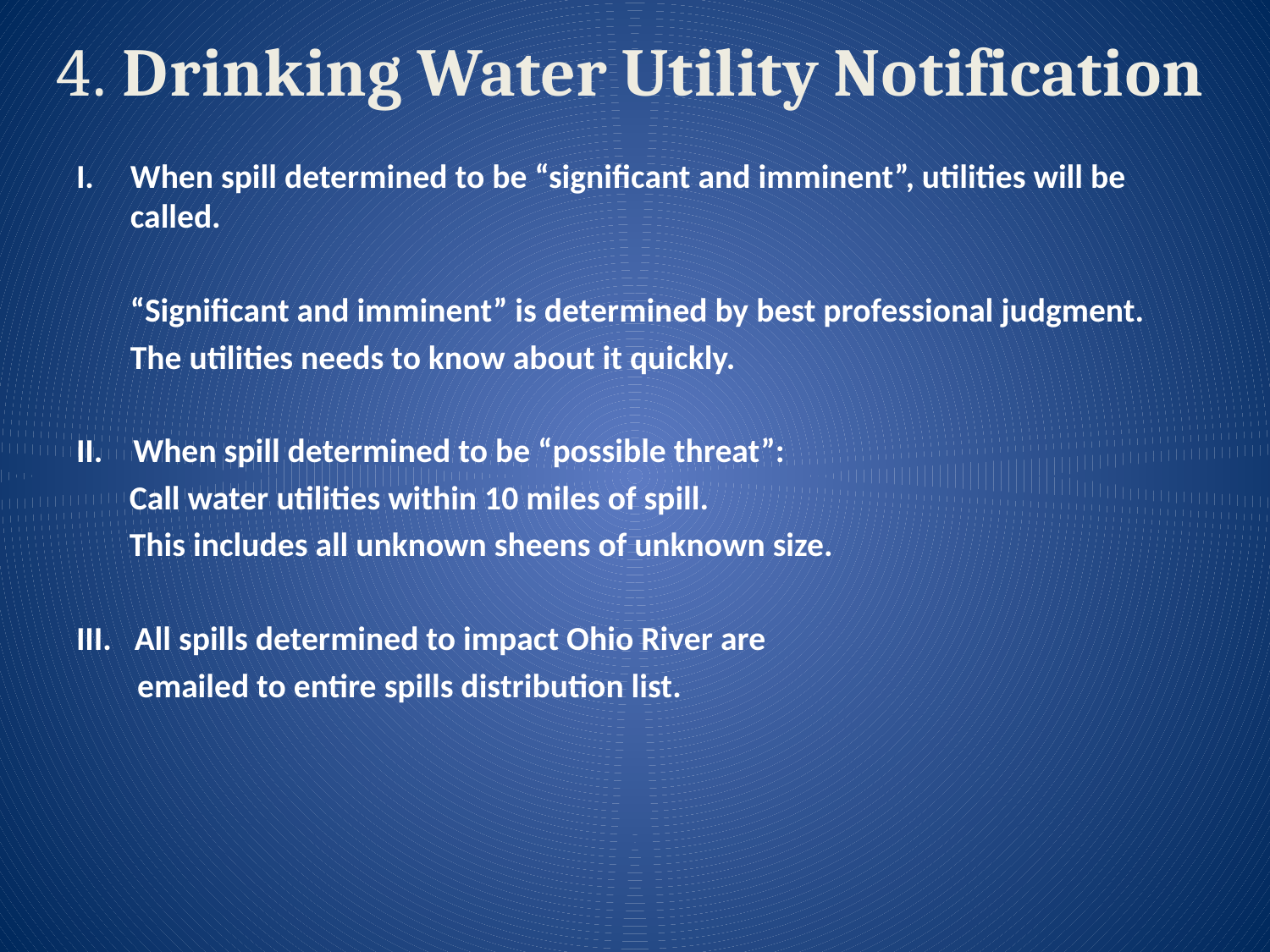

# 4. Drinking Water Utility Notification
When spill determined to be “significant and imminent”, utilities will be called.

	“Significant and imminent” is determined by best professional judgment.
	The utilities needs to know about it quickly.

II.    When spill determined to be “possible threat”:
       Call water utilities within 10 miles of spill.
       This includes all unknown sheens of unknown size.

III.   All spills determined to impact Ohio River are
        emailed to entire spills distribution list.